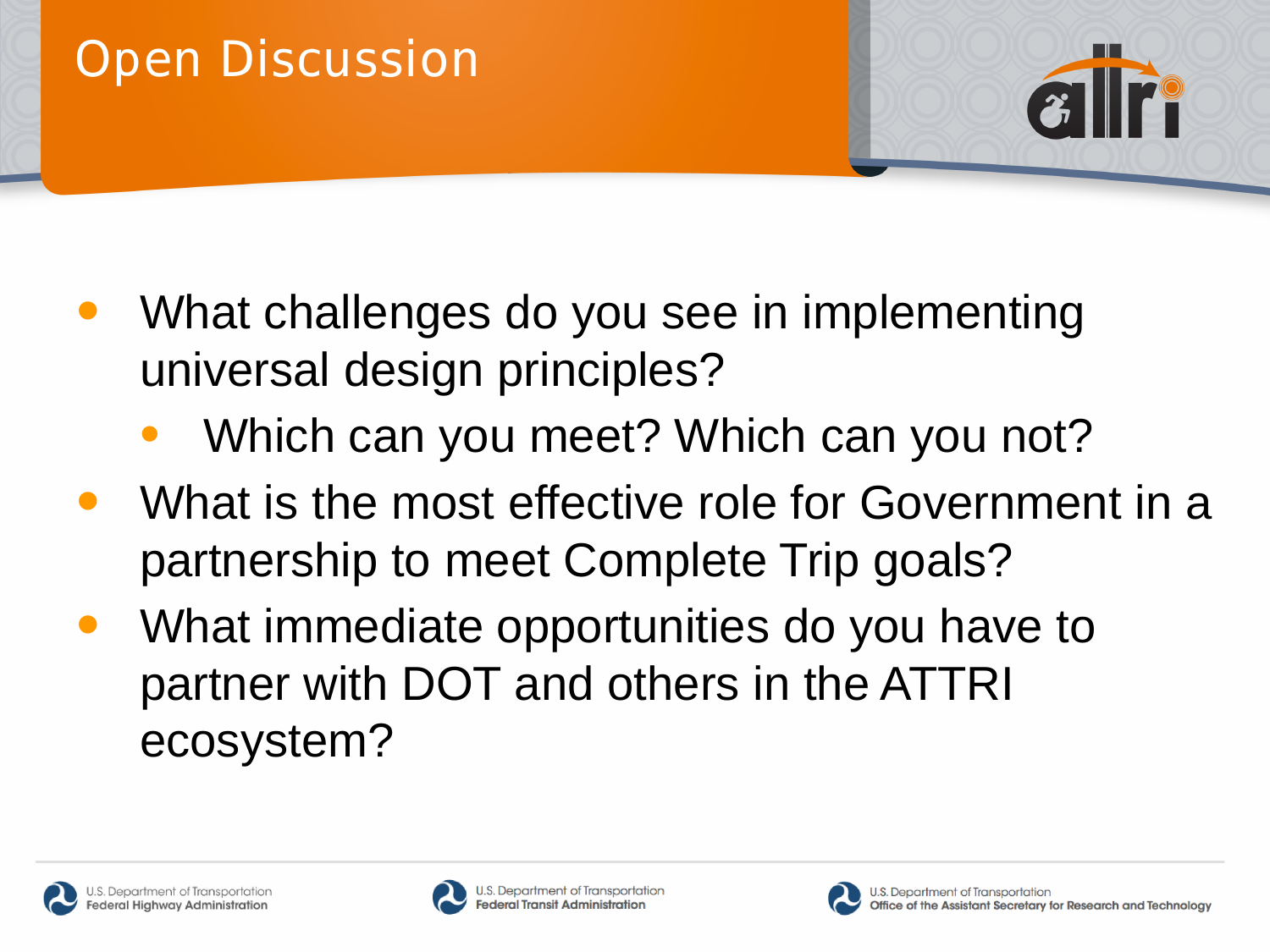

Open Discussion
What challenges do you see in implementing universal design principles?
Which can you meet? Which can you not?
What is the most effective role for Government in a partnership to meet Complete Trip goals?
What immediate opportunities do you have to partner with DOT and others in the ATTRI ecosystem?